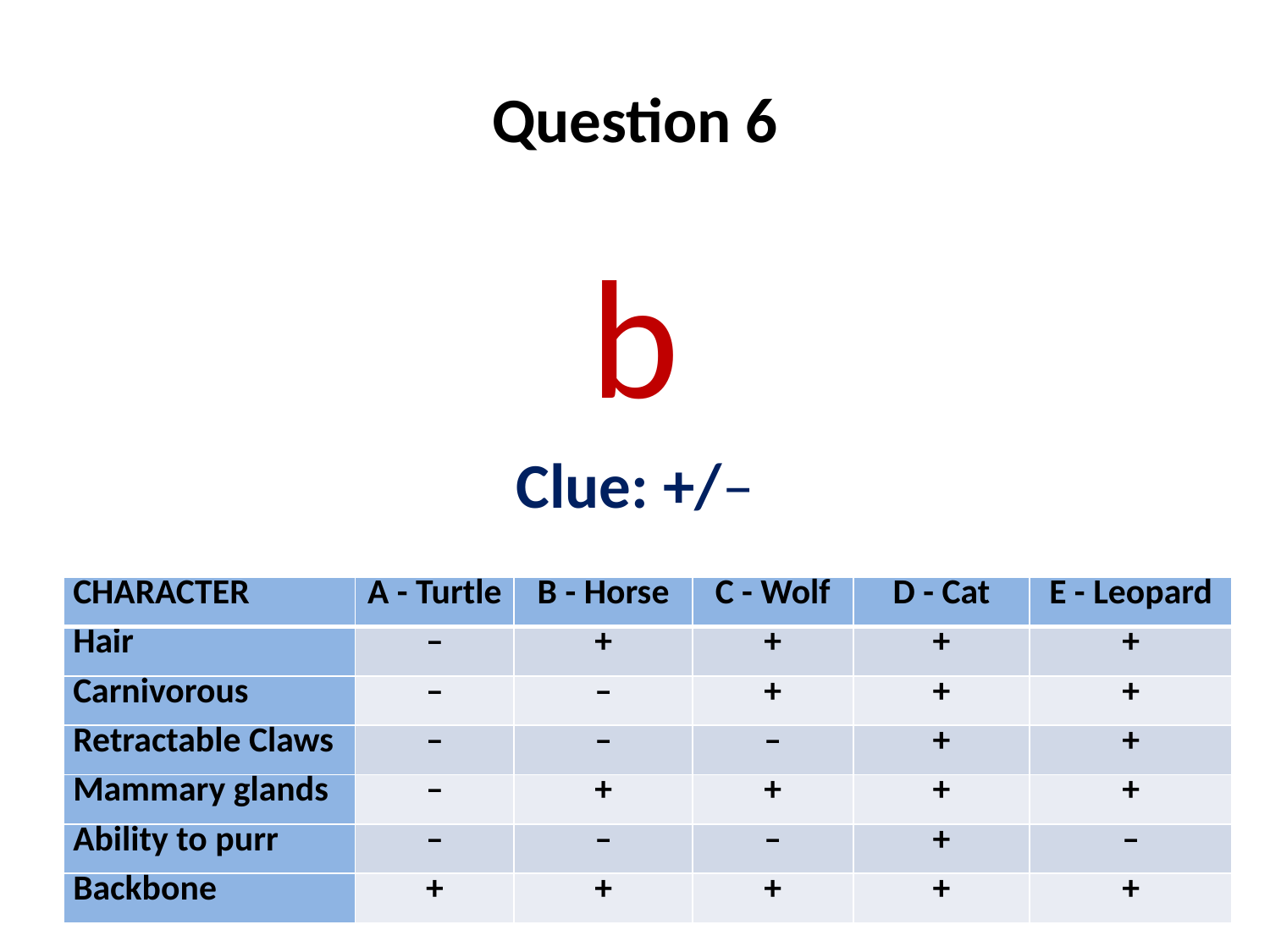

# Question 6
b
Clue: +/–

| CHARACTER | A - Turtle | B - Horse | C - Wolf | D - Cat | E - Leopard |
| --- | --- | --- | --- | --- | --- |
| Hair | – | + | + | + | + |
| Carnivorous | – | – | + | + | + |
| Retractable Claws | – | – | – | + | + |
| Mammary glands | – | + | + | + | + |
| Ability to purr | – | – | – | + | – |
| Backbone | + | + | + | + | + |